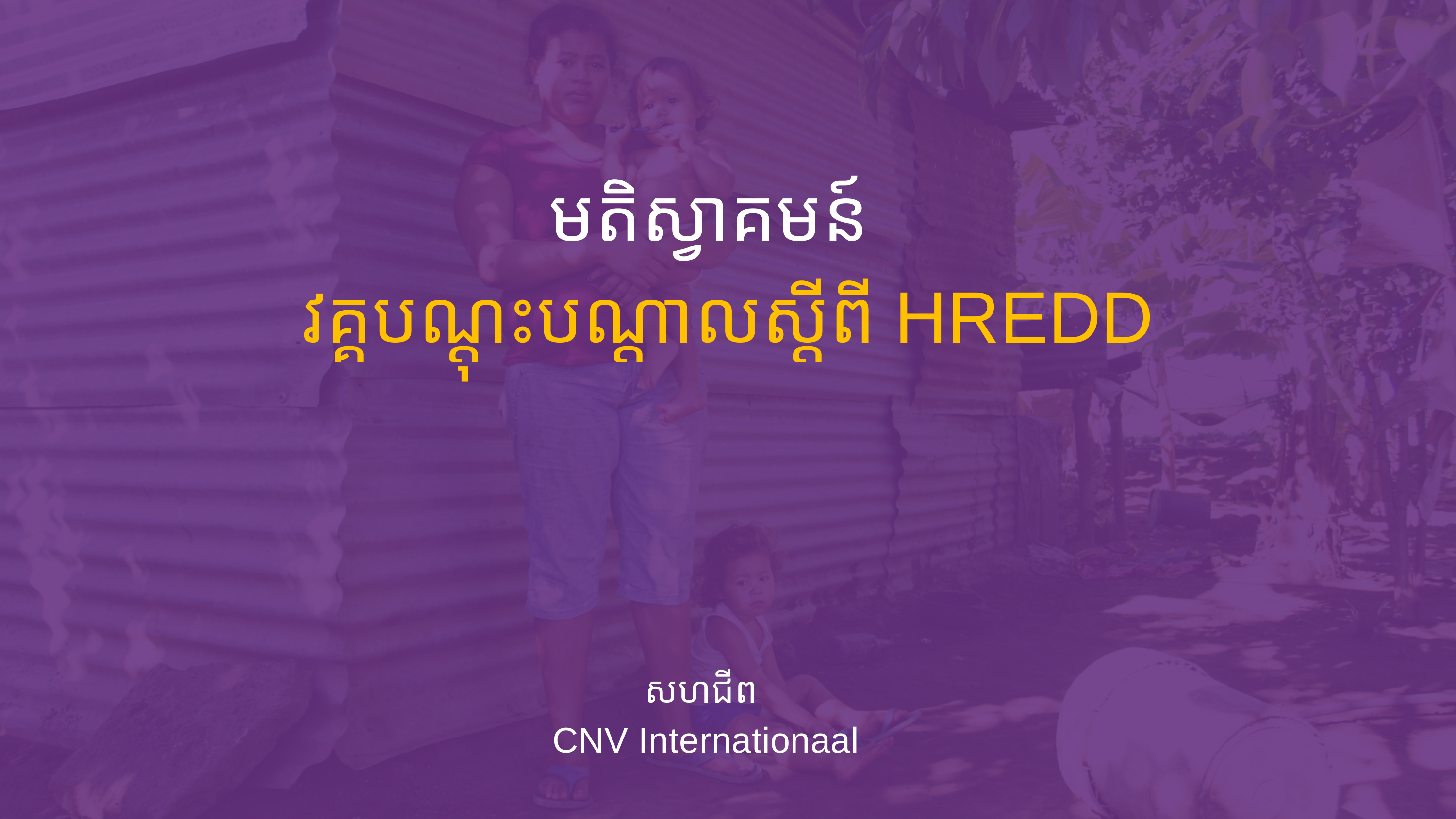

មតិស្វាគមន៍ ​
វគ្គបណ្ដុះបណ្ដាលស្ដីពី HREDD

សហជីព
CNV Internationaal